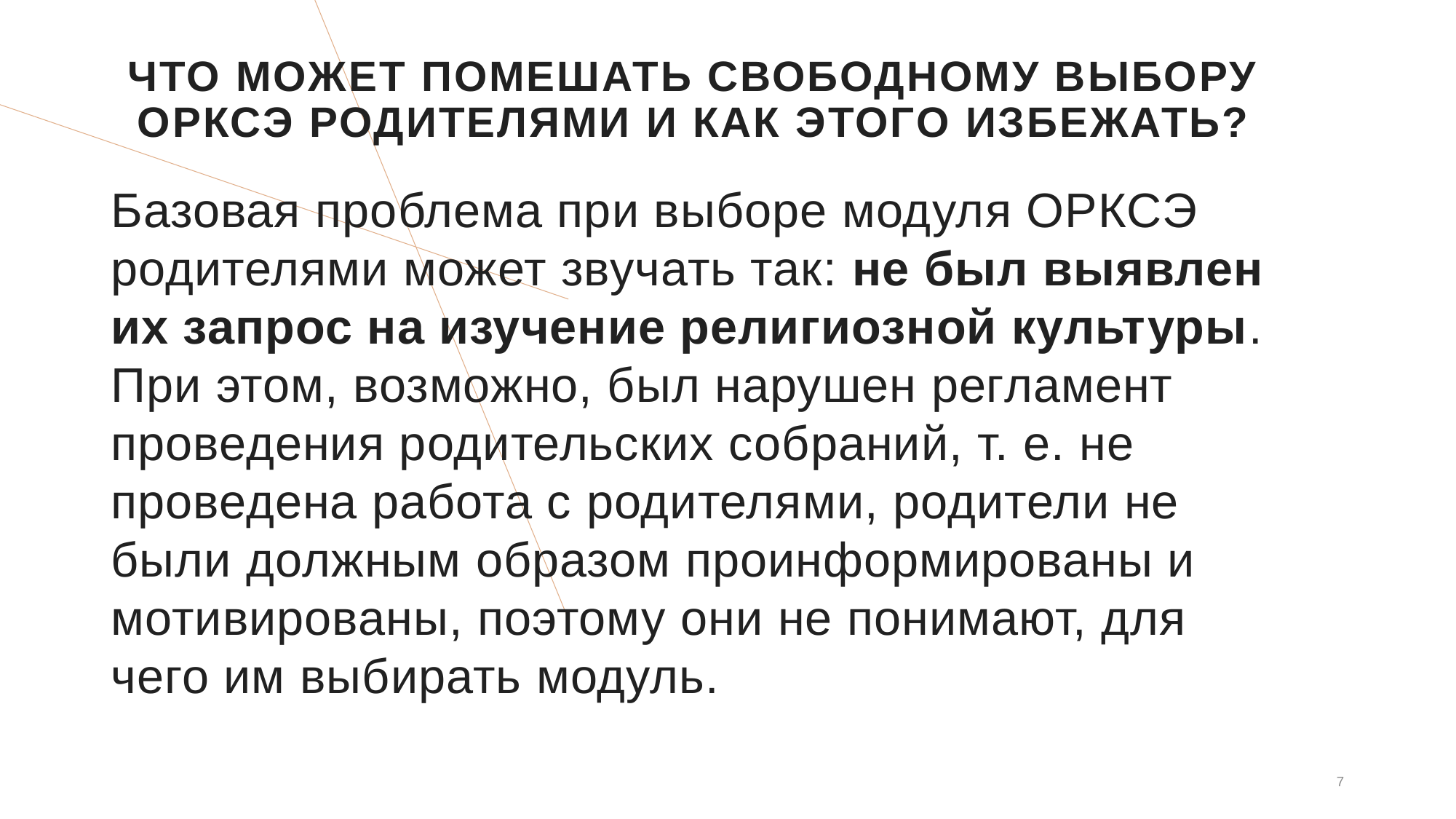

# Что может помешать свободному выбору ОРКСЭ родителями и как этого избежать?
Базовая проблема при выборе модуля ОРКСЭ родителями может звучать так: не был выявлен их запрос на изучение религиозной культуры. При этом, возможно, был нарушен регламент проведения родительских собраний, т. е. не проведена работа с родителями, родители не были должным образом проинформированы и мотивированы, поэтому они не понимают, для чего им выбирать модуль.
7